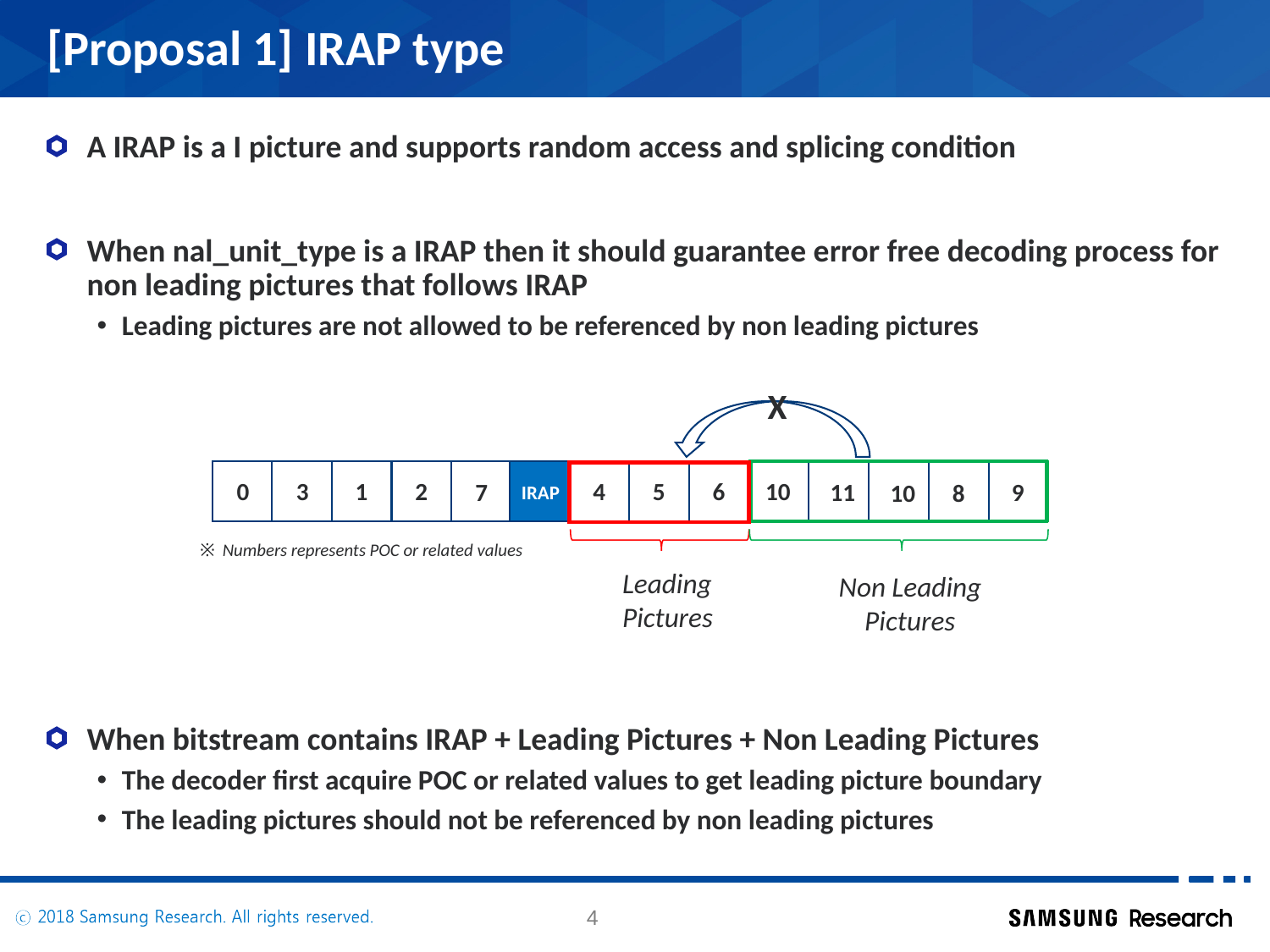

# [Proposal 1] IRAP type
A IRAP is a I picture and supports random access and splicing condition

When nal_unit_type is a IRAP then it should guarantee error free decoding process for non leading pictures that follows IRAP
Leading pictures are not allowed to be referenced by non leading pictures

When bitstream contains IRAP + Leading Pictures + Non Leading Pictures
The decoder first acquire POC or related values to get leading picture boundary
The leading pictures should not be referenced by non leading pictures

X

5
2
4
0
3
1
6
10
7
11
9
10
8
IRAP
※  Numbers represents POC or related values
Leading
Pictures
Non Leading
Pictures